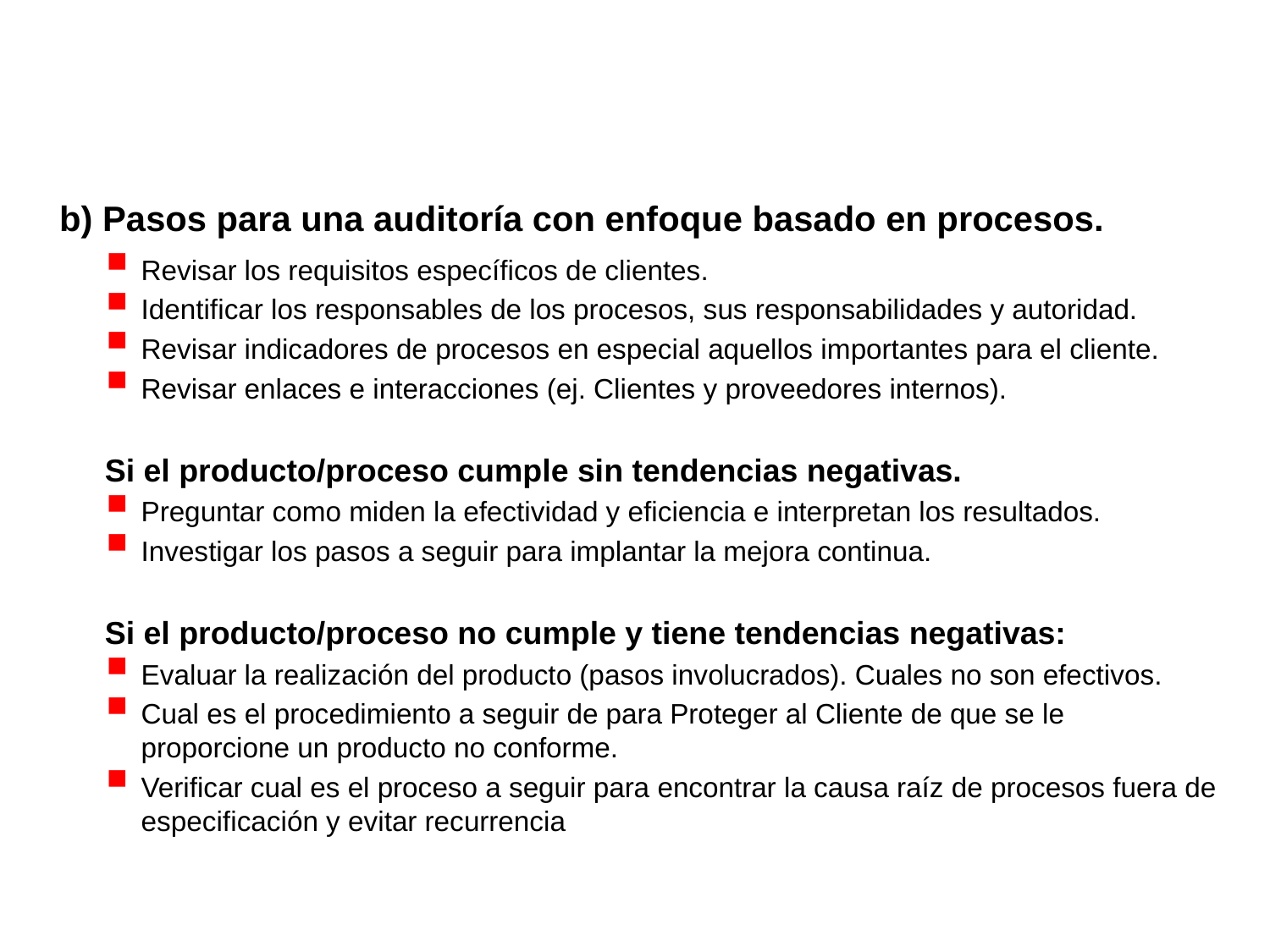

# 8. REALIZACIÓN DE LA AUDITORÍA FASE 2
b) Pasos para una auditoría con enfoque basado en procesos.
Revisar los requisitos específicos de clientes.
Identificar los responsables de los procesos, sus responsabilidades y autoridad.
Revisar indicadores de procesos en especial aquellos importantes para el cliente.
Revisar enlaces e interacciones (ej. Clientes y proveedores internos).

Si el producto/proceso cumple sin tendencias negativas.
Preguntar como miden la efectividad y eficiencia e interpretan los resultados.
Investigar los pasos a seguir para implantar la mejora continua.

Si el producto/proceso no cumple y tiene tendencias negativas:
Evaluar la realización del producto (pasos involucrados). Cuales no son efectivos.
Cual es el procedimiento a seguir de para Proteger al Cliente de que se le proporcione un producto no conforme.
Verificar cual es el proceso a seguir para encontrar la causa raíz de procesos fuera de especificación y evitar recurrencia